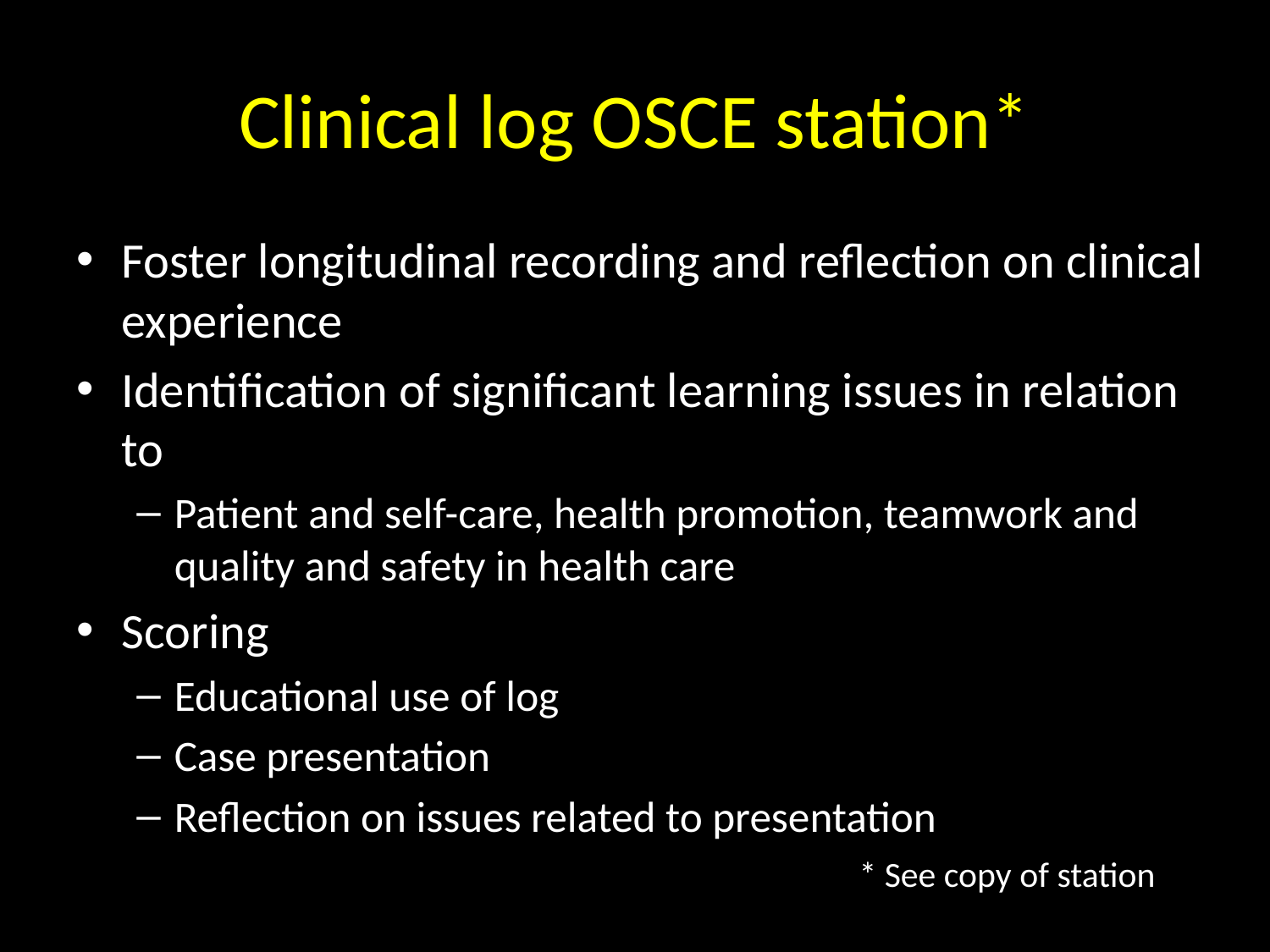

# Clinical log OSCE station*
Foster longitudinal recording and reflection on clinical experience
Identification of significant learning issues in relation to
Patient and self-care, health promotion, teamwork and quality and safety in health care
Scoring
Educational use of log
Case presentation
Reflection on issues related to presentation

* See copy of station